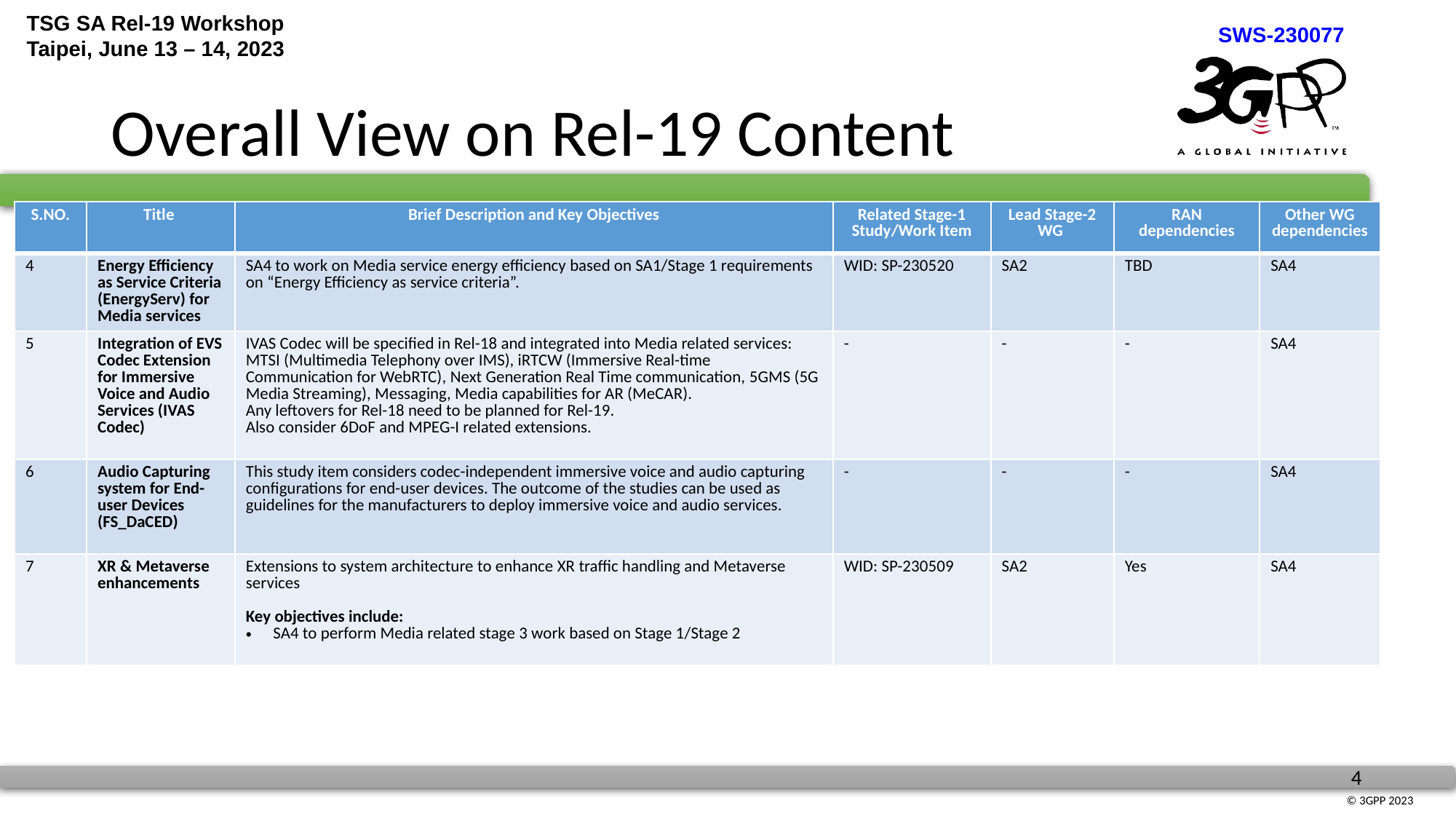

# Overall View on Rel-19 Content
| S.NO. | Title | Brief Description and Key Objectives | Related Stage-1 Study/Work Item | Lead Stage-2 WG | RAN dependencies | Other WG dependencies |
| --- | --- | --- | --- | --- | --- | --- |
| 4 | Energy Efficiency as Service Criteria (EnergyServ) for Media services | SA4 to work on Media service energy efficiency based on SA1/Stage 1 requirements on “Energy Efficiency as service criteria”. | WID: SP-230520 | SA2 | TBD | SA4 |
| 5 | Integration of EVS Codec Extension for Immersive Voice and Audio Services (IVAS Codec) | IVAS Codec will be specified in Rel-18 and integrated into Media related services: MTSI (Multimedia Telephony over IMS), iRTCW (Immersive Real-time Communication for WebRTC), Next Generation Real Time communication, 5GMS (5G Media Streaming), Messaging, Media capabilities for AR (MeCAR). Any leftovers for Rel-18 need to be planned for Rel-19. Also consider 6DoF and MPEG-I related extensions. | - | - | - | SA4 |
| 6 | Audio Capturing system for End-user Devices (FS\_DaCED) | This study item considers codec-independent immersive voice and audio capturing configurations for end-user devices. The outcome of the studies can be used as guidelines for the manufacturers to deploy immersive voice and audio services. | - | - | - | SA4 |
| 7 | XR & Metaverse enhancements | Extensions to system architecture to enhance XR traffic handling and Metaverse services Key objectives include: SA4 to perform Media related stage 3 work based on Stage 1/Stage 2 | WID: SP-230509 | SA2 | Yes | SA4 |